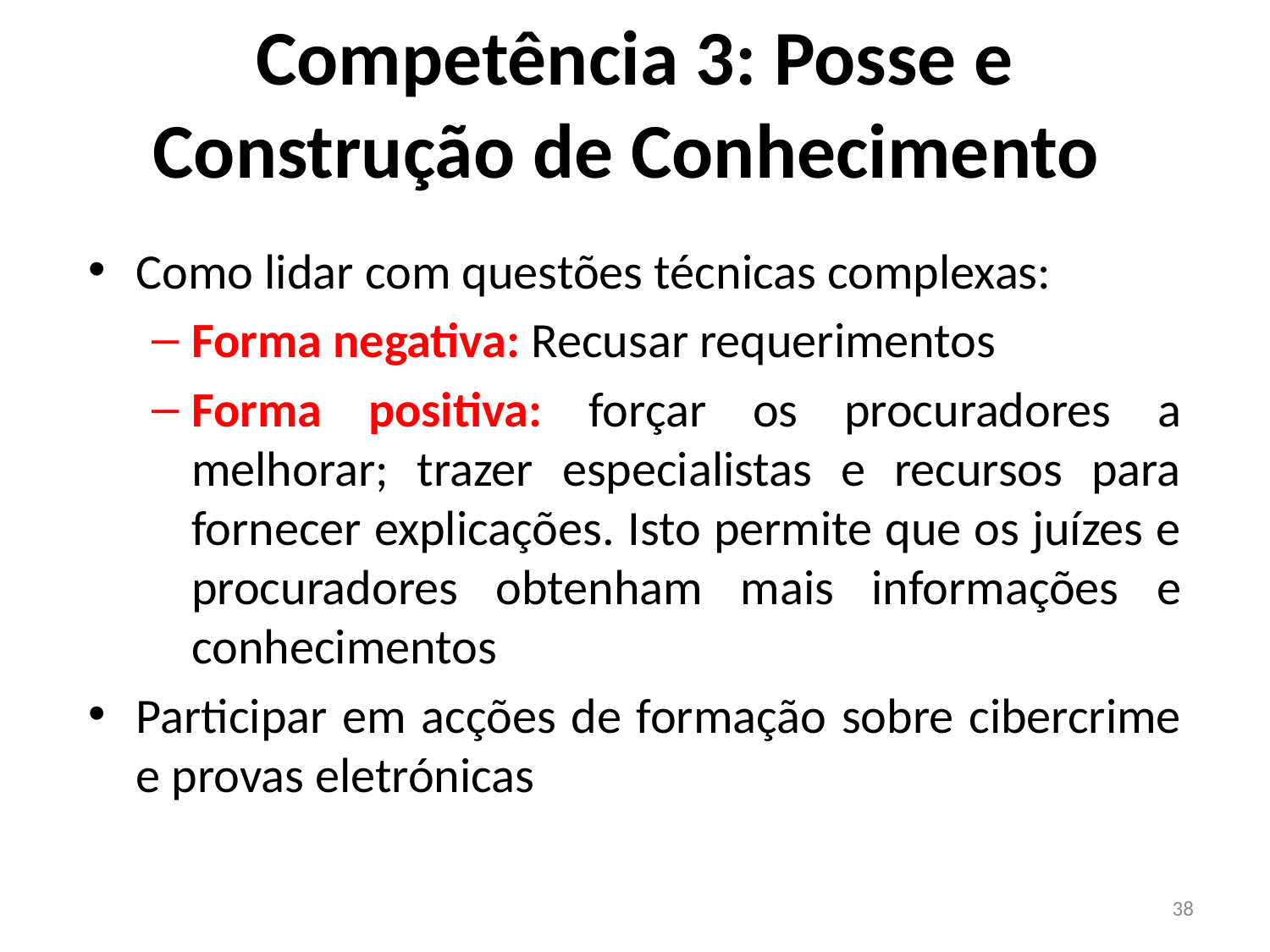

# Competência 3: Posse e Construção de Conhecimento
Como lidar com questões técnicas complexas:
Forma negativa: Recusar requerimentos
Forma positiva: forçar os procuradores a melhorar; trazer especialistas e recursos para fornecer explicações. Isto permite que os juízes e procuradores obtenham mais informações e conhecimentos
Participar em acções de formação sobre cibercrime e provas eletrónicas
38